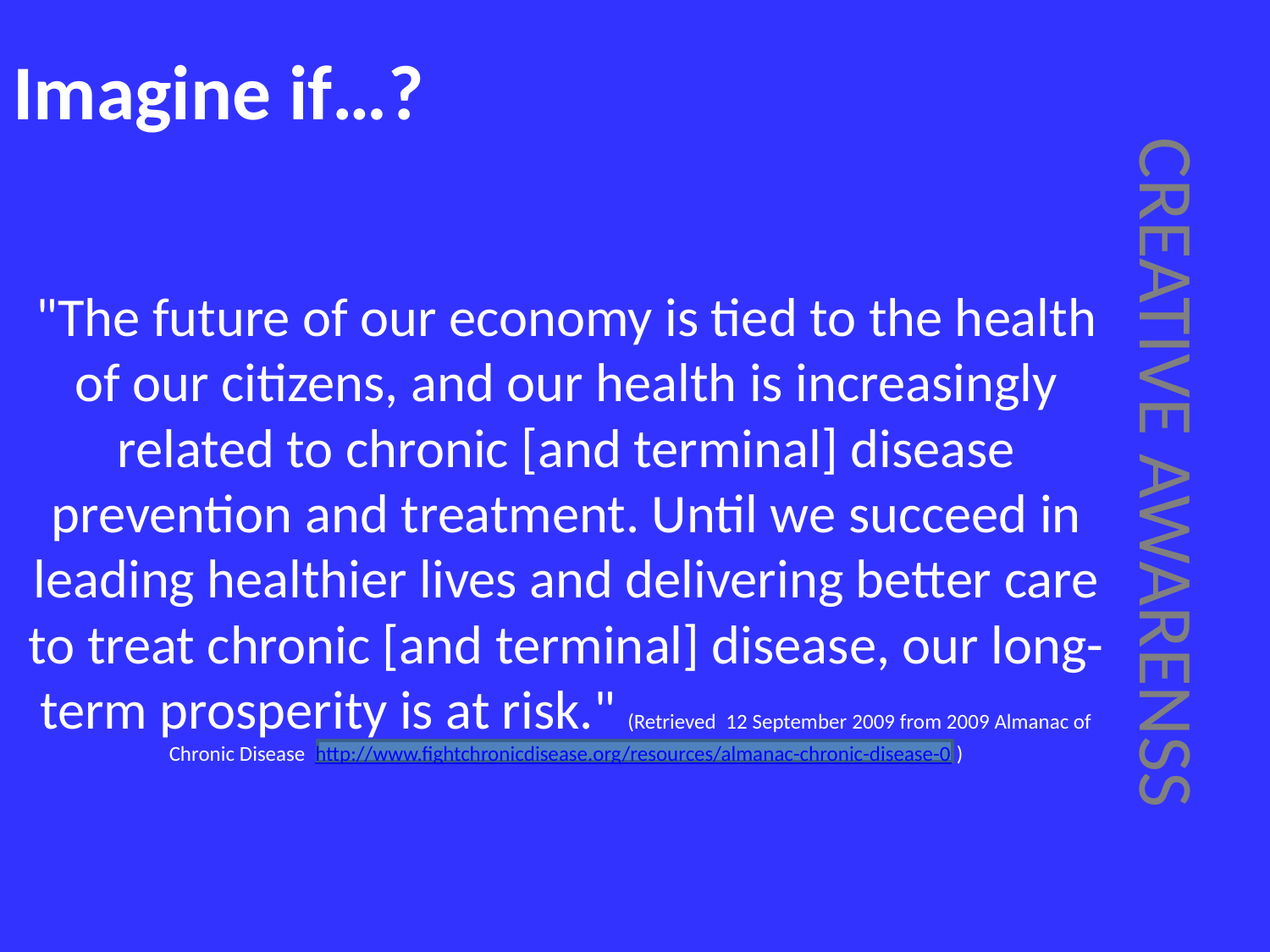

# Imagine if…?
"The future of our economy is tied to the health of our citizens, and our health is increasingly related to chronic [and terminal] disease prevention and treatment. Until we succeed in leading healthier lives and delivering better care to treat chronic [and terminal] disease, our long-term prosperity is at risk." (Retrieved  12 September 2009 from 2009 Almanac of Chronic Disease  http://www.fightchronicdisease.org/resources/almanac-chronic-disease-0 )

CREATIVE AWARENSS